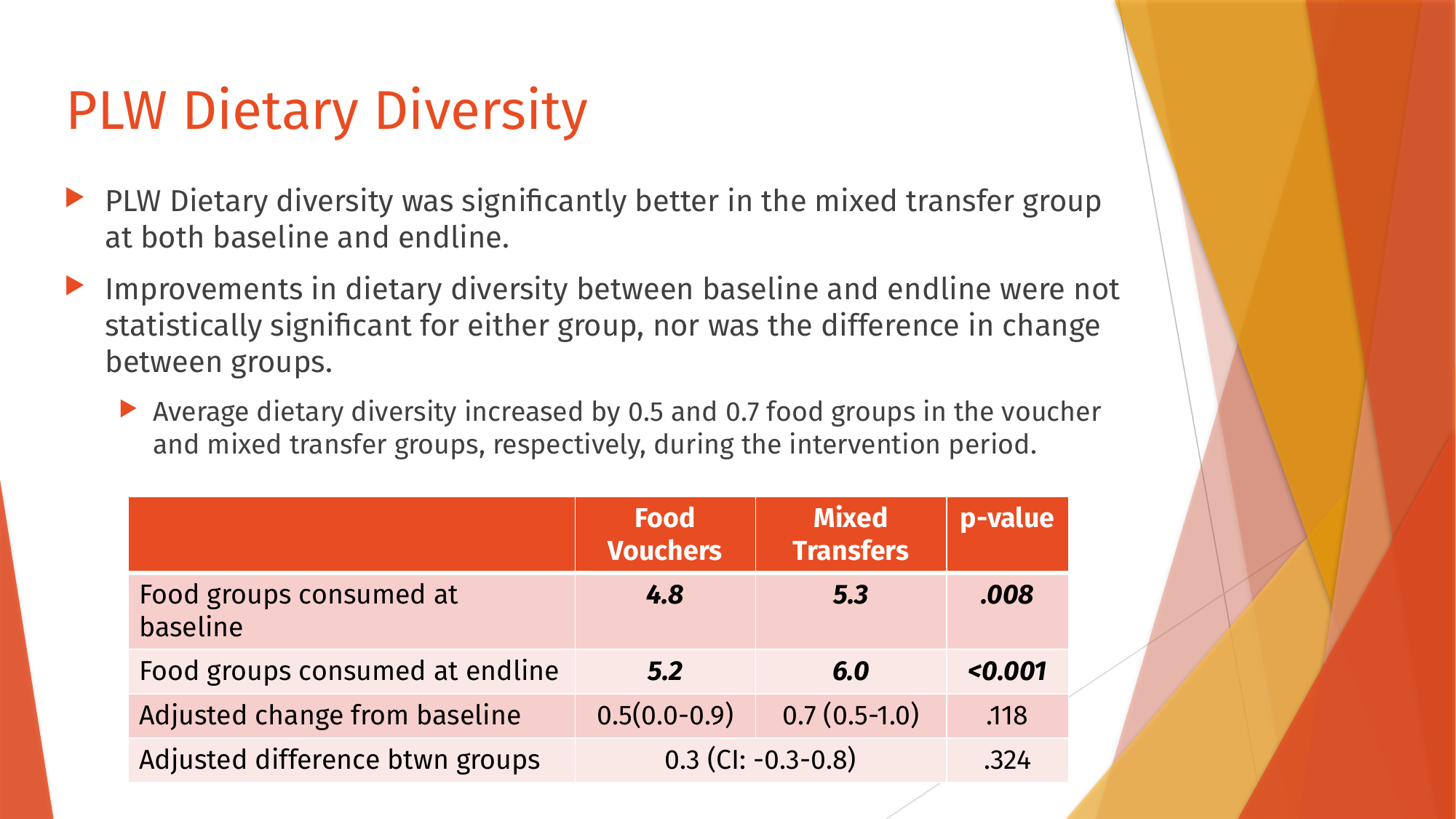

# PLW Dietary Diversity
PLW Dietary diversity was significantly better in the mixed transfer group at both baseline and endline.
Improvements in dietary diversity between baseline and endline were not statistically significant for either group, nor was the difference in change between groups.
Average dietary diversity increased by 0.5 and 0.7 food groups in the voucher and mixed transfer groups, respectively, during the intervention period.
|  | Food Vouchers | Mixed Transfers | p-value |
| --- | --- | --- | --- |
| Food groups consumed at baseline | 4.8 | 5.3 | .008 |
| Food groups consumed at endline | 5.2 | 6.0 | <0.001 |
| Adjusted change from baseline | 0.5(0.0-0.9) | 0.7 (0.5-1.0) | .118 |
| Adjusted difference btwn groups | 0.3 (CI: -0.3-0.8) |  | .324 |